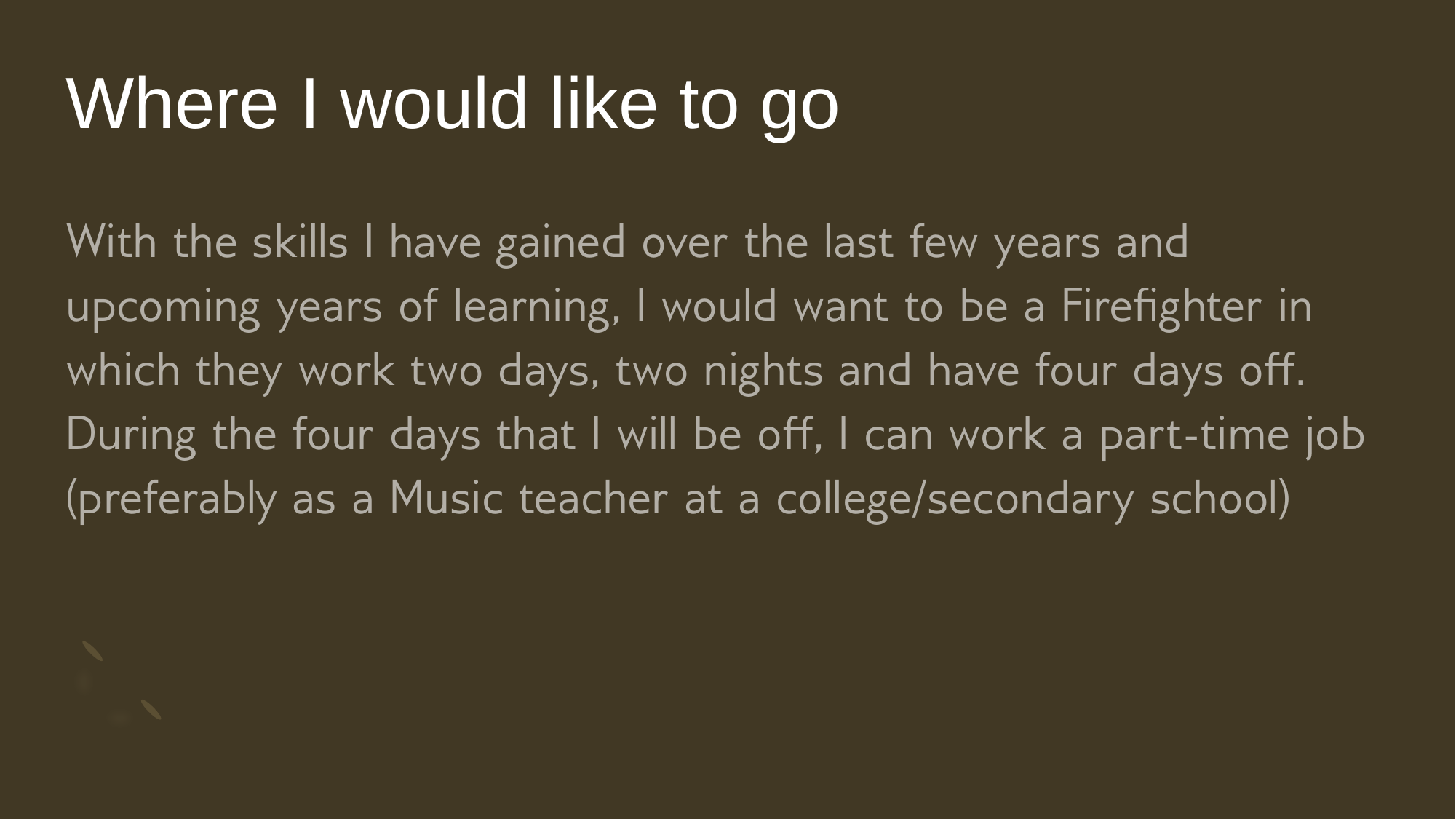

# Where I would like to go
With the skills I have gained over the last few years and upcoming years of learning, I would want to be a Firefighter in which they work two days, two nights and have four days off. During the four days that I will be off, I can work a part-time job (preferably as a Music teacher at a college/secondary school)